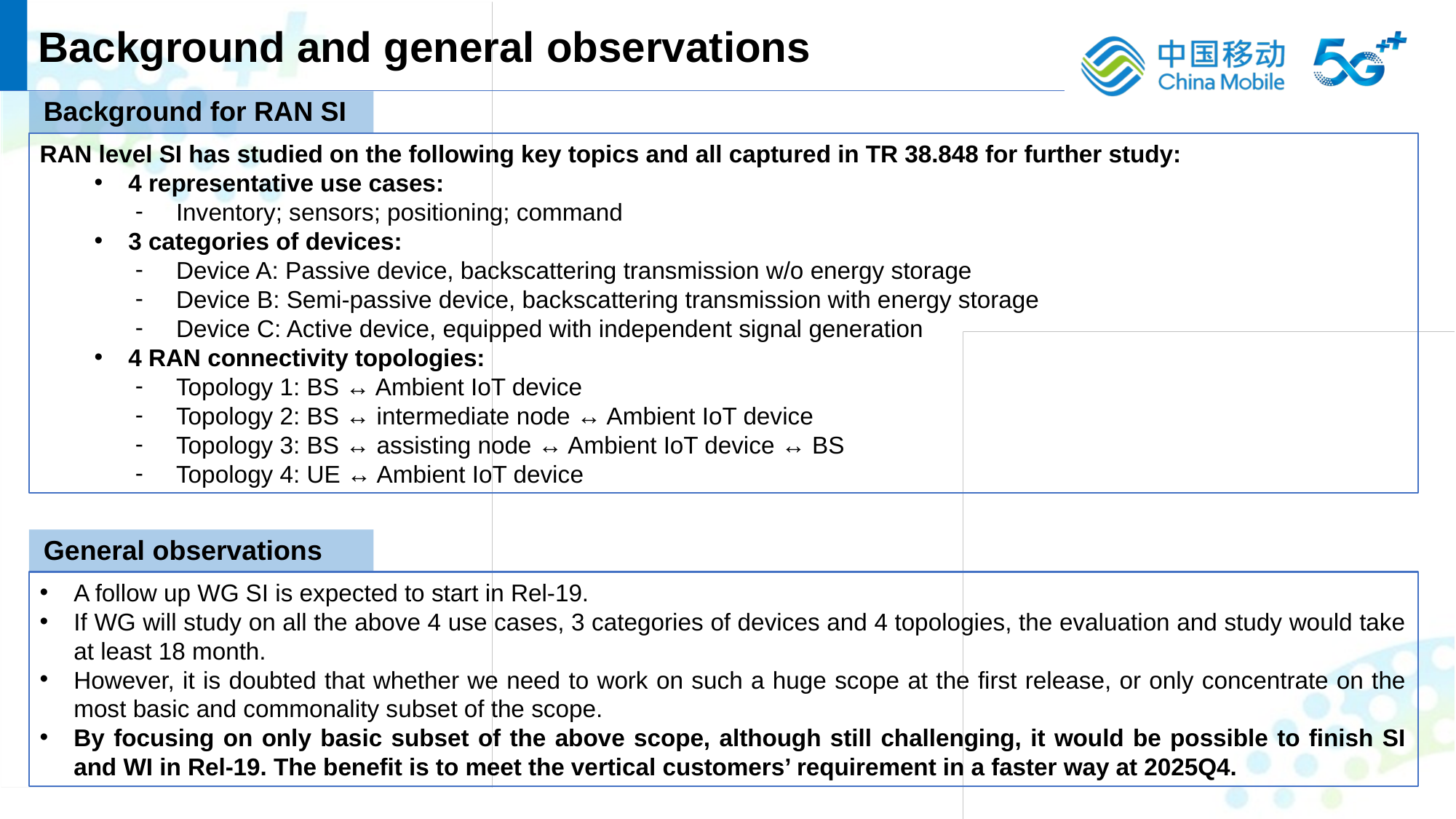

Background and general observations
Background for RAN SI

RAN level SI has studied on the following key topics and all captured in TR 38.848 for further study:
4 representative use cases:
Inventory; sensors; positioning; command
3 categories of devices:
Device A: Passive device, backscattering transmission w/o energy storage
Device B: Semi-passive device, backscattering transmission with energy storage
Device C: Active device, equipped with independent signal generation
4 RAN connectivity topologies:
Topology 1: BS ↔ Ambient IoT device
Topology 2: BS ↔ intermediate node ↔ Ambient IoT device
Topology 3: BS ↔ assisting node ↔ Ambient IoT device ↔ BS
Topology 4: UE ↔ Ambient IoT device
General observations

A follow up WG SI is expected to start in Rel-19.
If WG will study on all the above 4 use cases, 3 categories of devices and 4 topologies, the evaluation and study would take at least 18 month.
However, it is doubted that whether we need to work on such a huge scope at the first release, or only concentrate on the most basic and commonality subset of the scope.
By focusing on only basic subset of the above scope, although still challenging, it would be possible to finish SI and WI in Rel-19. The benefit is to meet the vertical customers’ requirement in a faster way at 2025Q4.